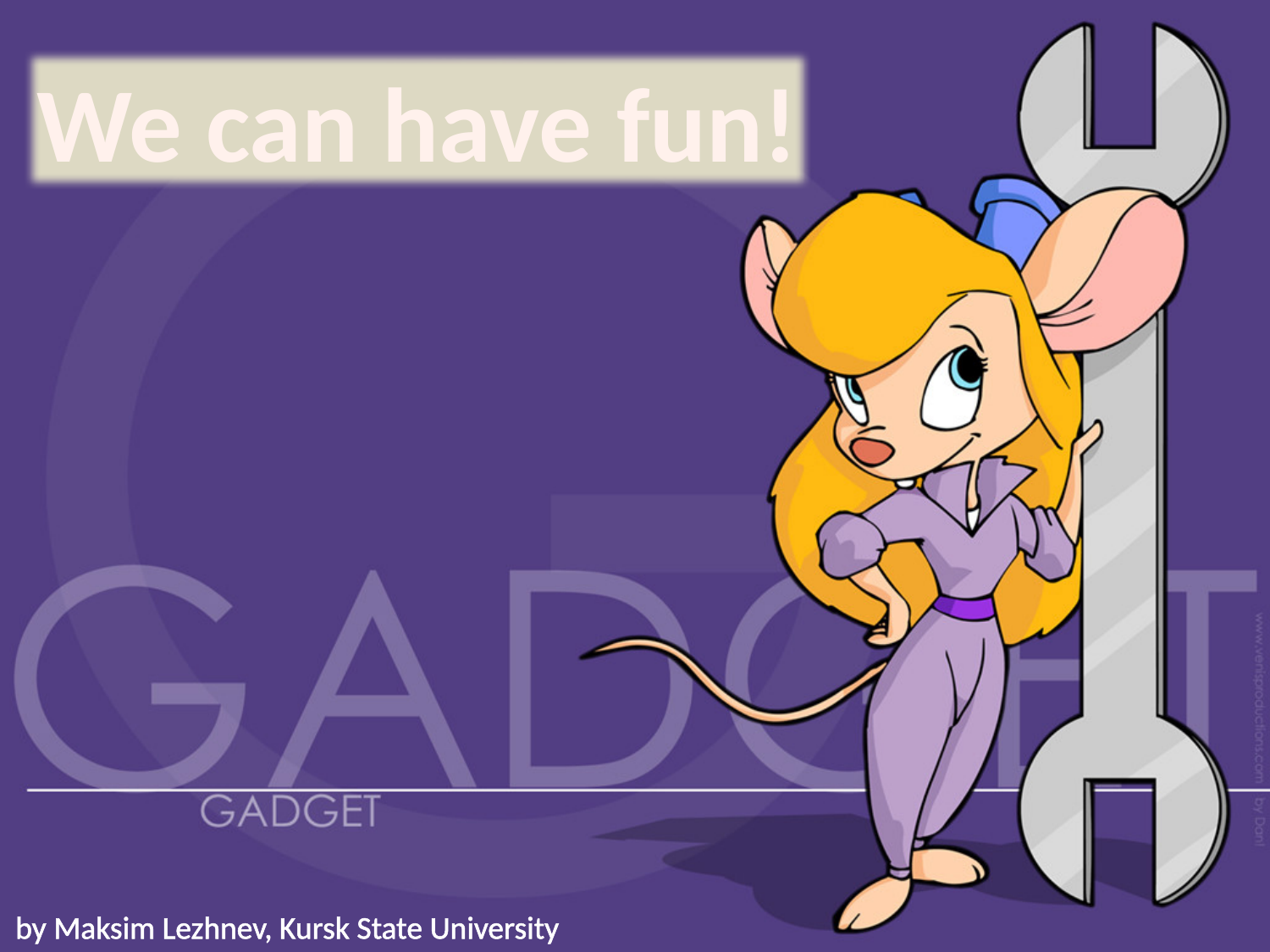

We can have fun!
by Maksim Lezhnev, Kursk State University